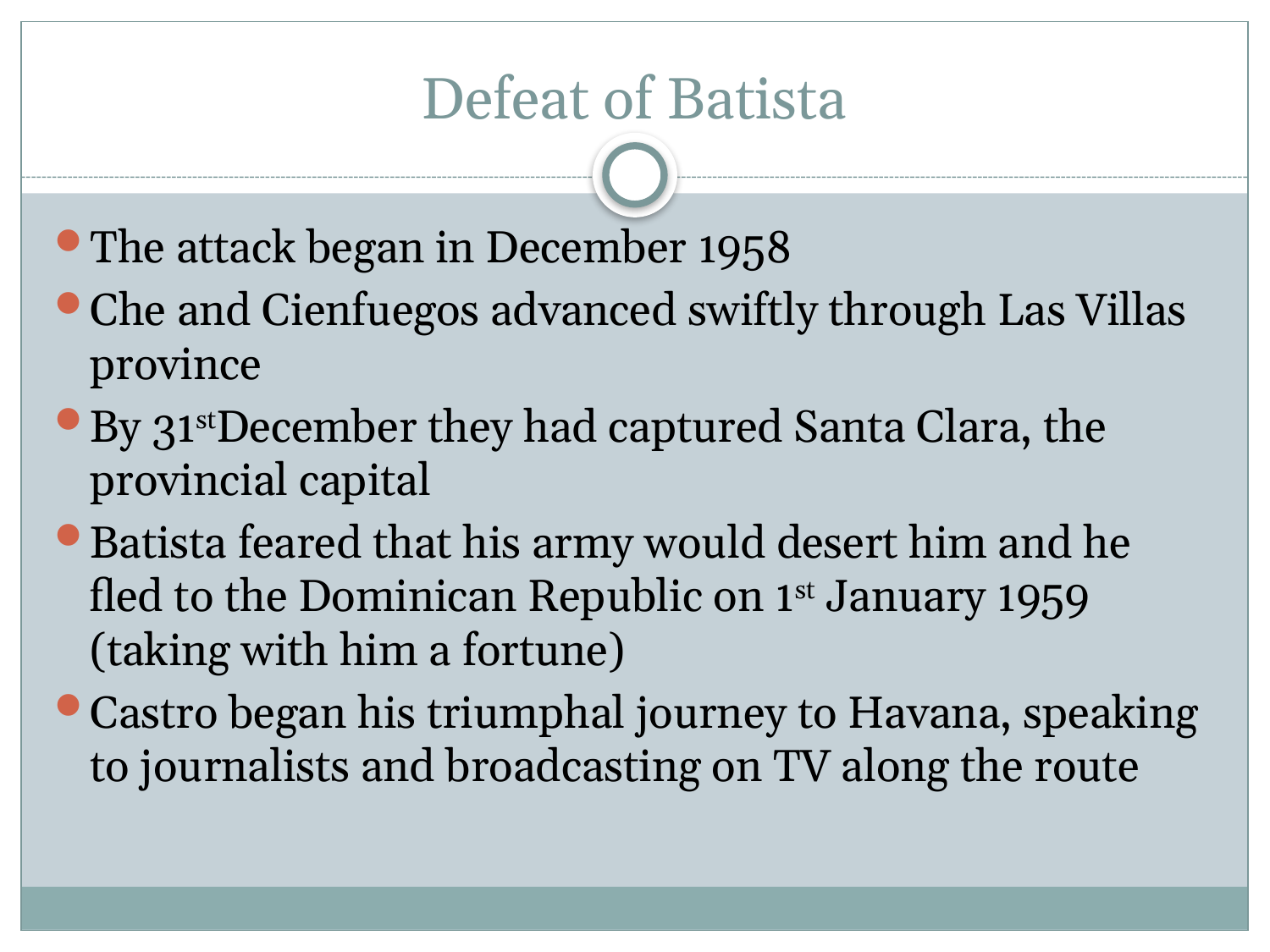

# Defeat of Batista
The attack began in December 1958
Che and Cienfuegos advanced swiftly through Las Villas province
By 31stDecember they had captured Santa Clara, the provincial capital
Batista feared that his army would desert him and he  fled to the Dominican Republic on 1st January 1959 (taking with him a fortune)
Castro began his triumphal journey to Havana, speaking to journalists and broadcasting on TV along the route